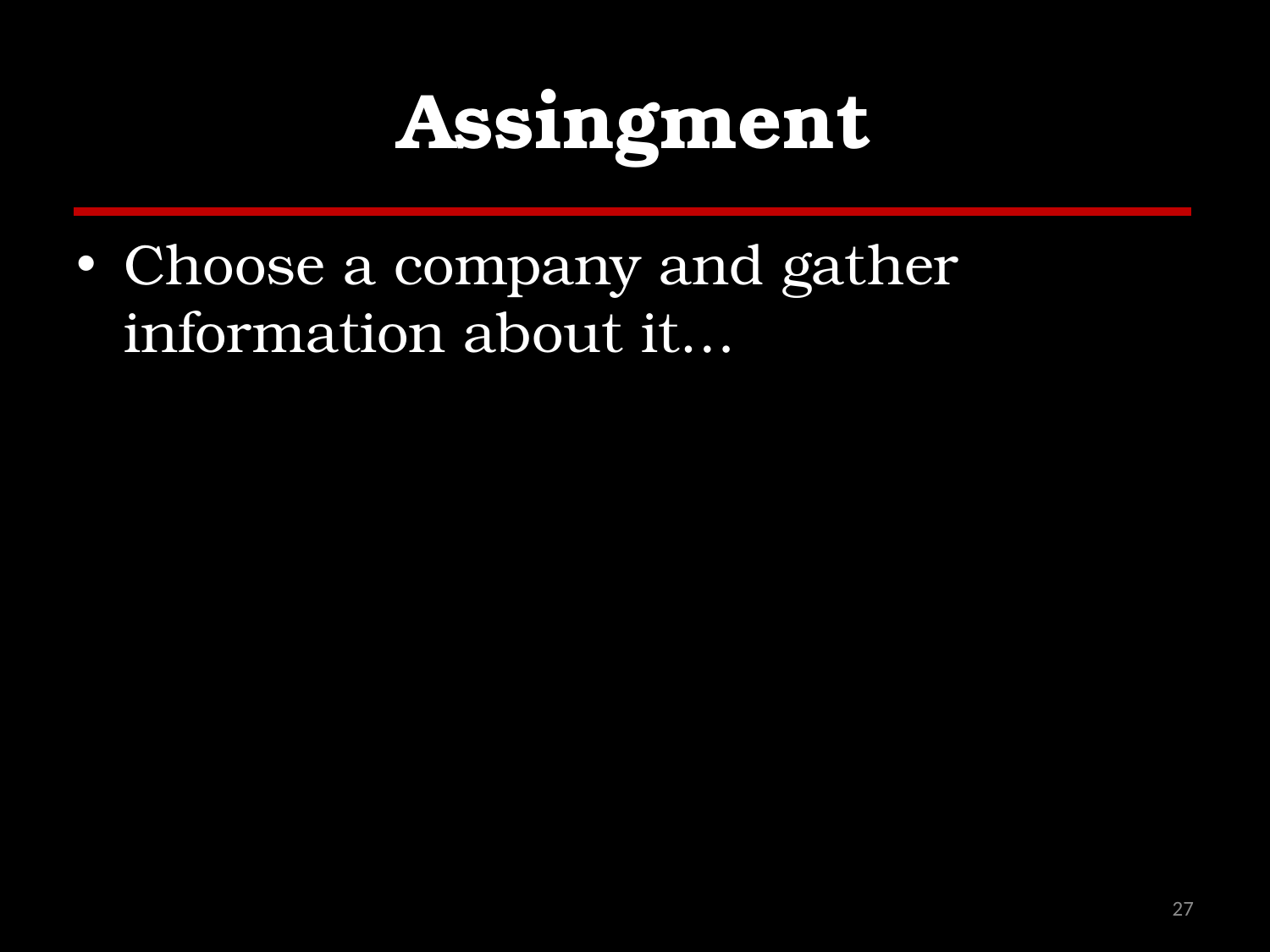

# Assingment
Choose a company and gather information about it…
27